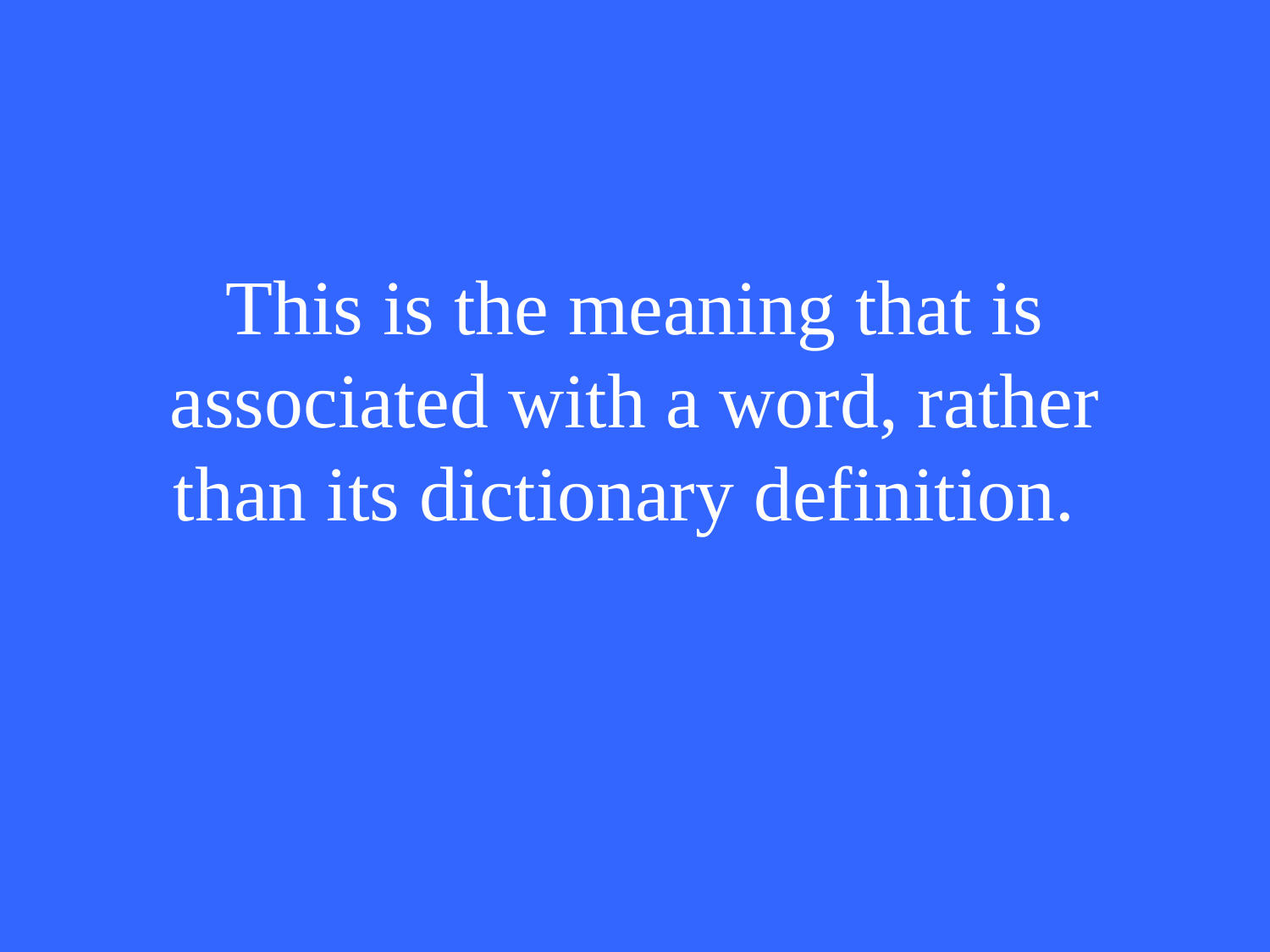

# This is the meaning that is associated with a word, rather than its dictionary definition.